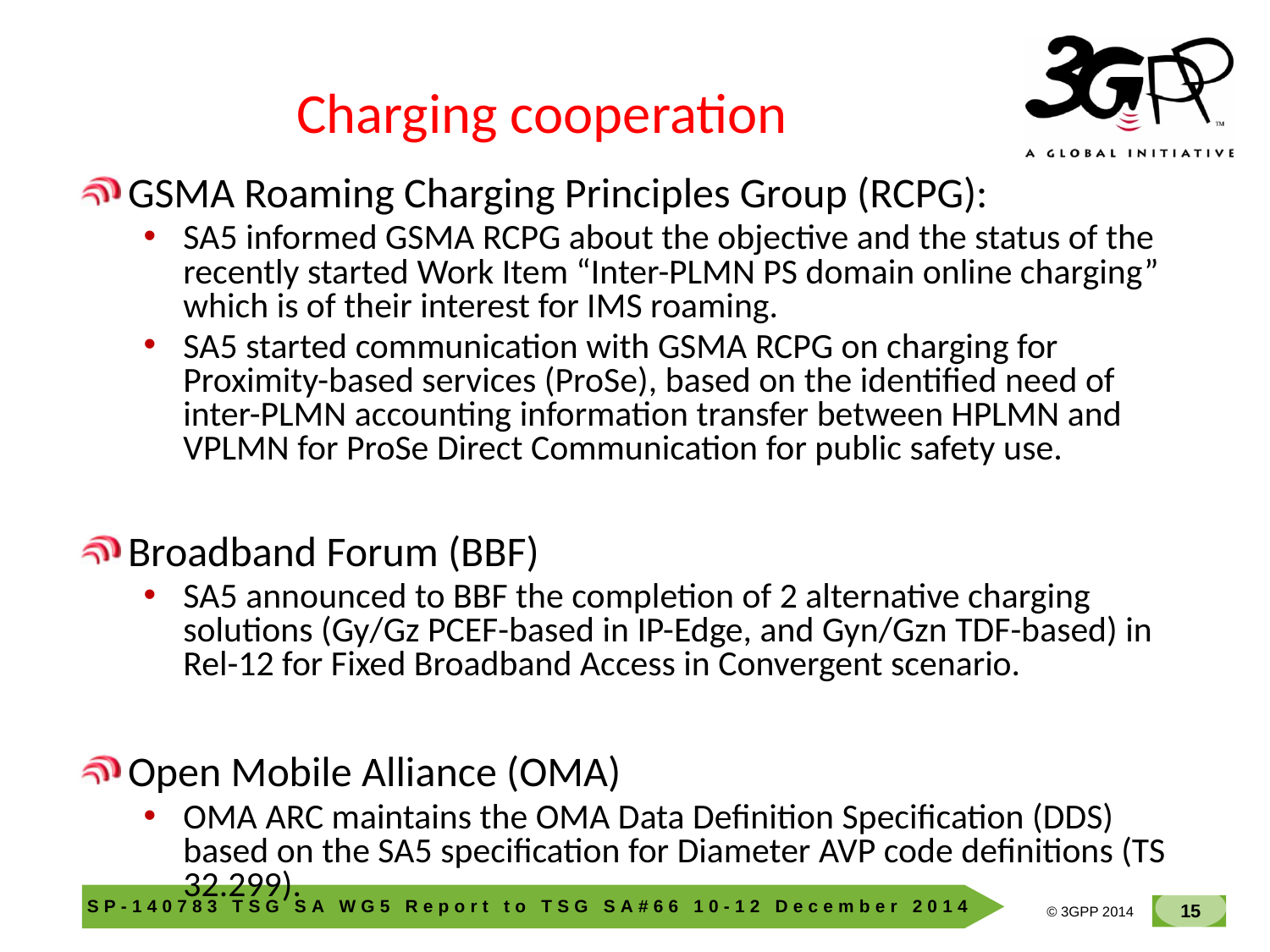

# Charging cooperation
GSMA Roaming Charging Principles Group (RCPG):
SA5 informed GSMA RCPG about the objective and the status of the recently started Work Item “Inter-PLMN PS domain online charging” which is of their interest for IMS roaming.
SA5 started communication with GSMA RCPG on charging for Proximity-based services (ProSe), based on the identified need of inter-PLMN accounting information transfer between HPLMN and VPLMN for ProSe Direct Communication for public safety use.

Broadband Forum (BBF)
SA5 announced to BBF the completion of 2 alternative charging solutions (Gy/Gz PCEF-based in IP-Edge, and Gyn/Gzn TDF-based) in Rel-12 for Fixed Broadband Access in Convergent scenario.

Open Mobile Alliance (OMA)
OMA ARC maintains the OMA Data Definition Specification (DDS) based on the SA5 specification for Diameter AVP code definitions (TS 32.299).